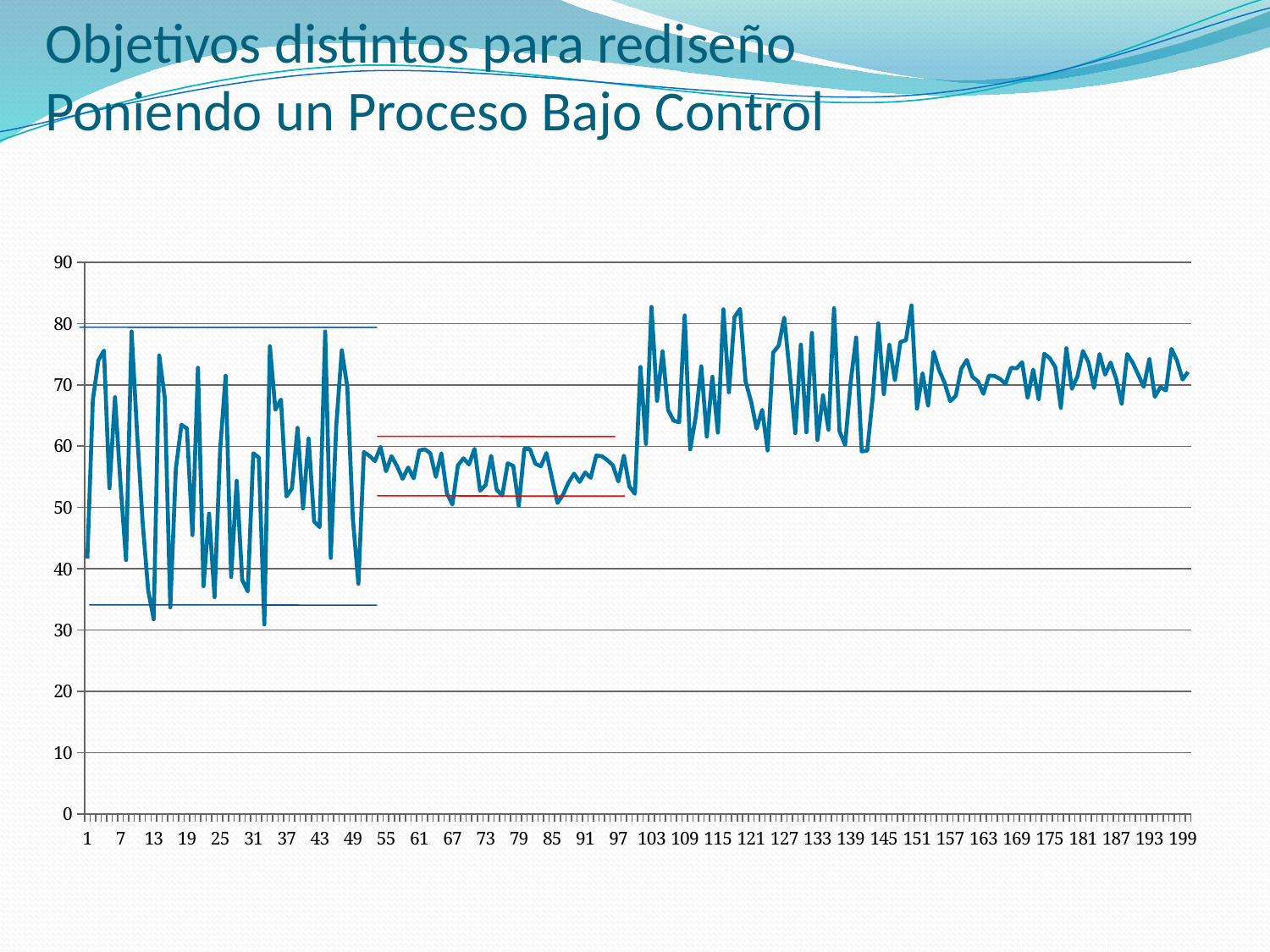

# Objetivos distintos para rediseño Poniendo un Proceso Bajo Control

### Chart

| Category |  |
|---|---|